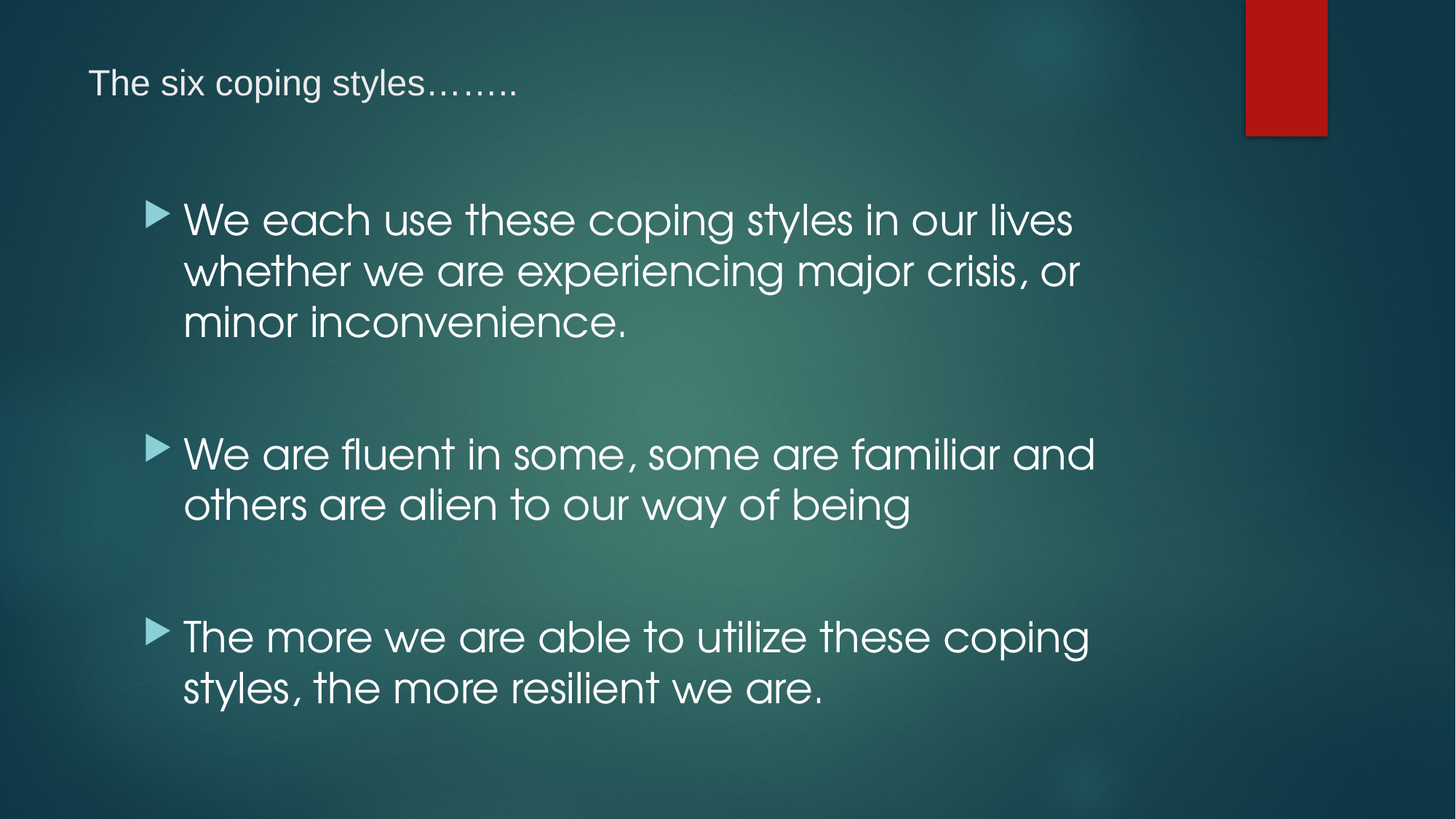

# The six coping styles……..
We each use these coping styles in our lives whether we are experiencing major crisis, or minor inconvenience.

We are fluent in some, some are familiar and others are alien to our way of being

The more we are able to utilize these coping styles, the more resilient we are.